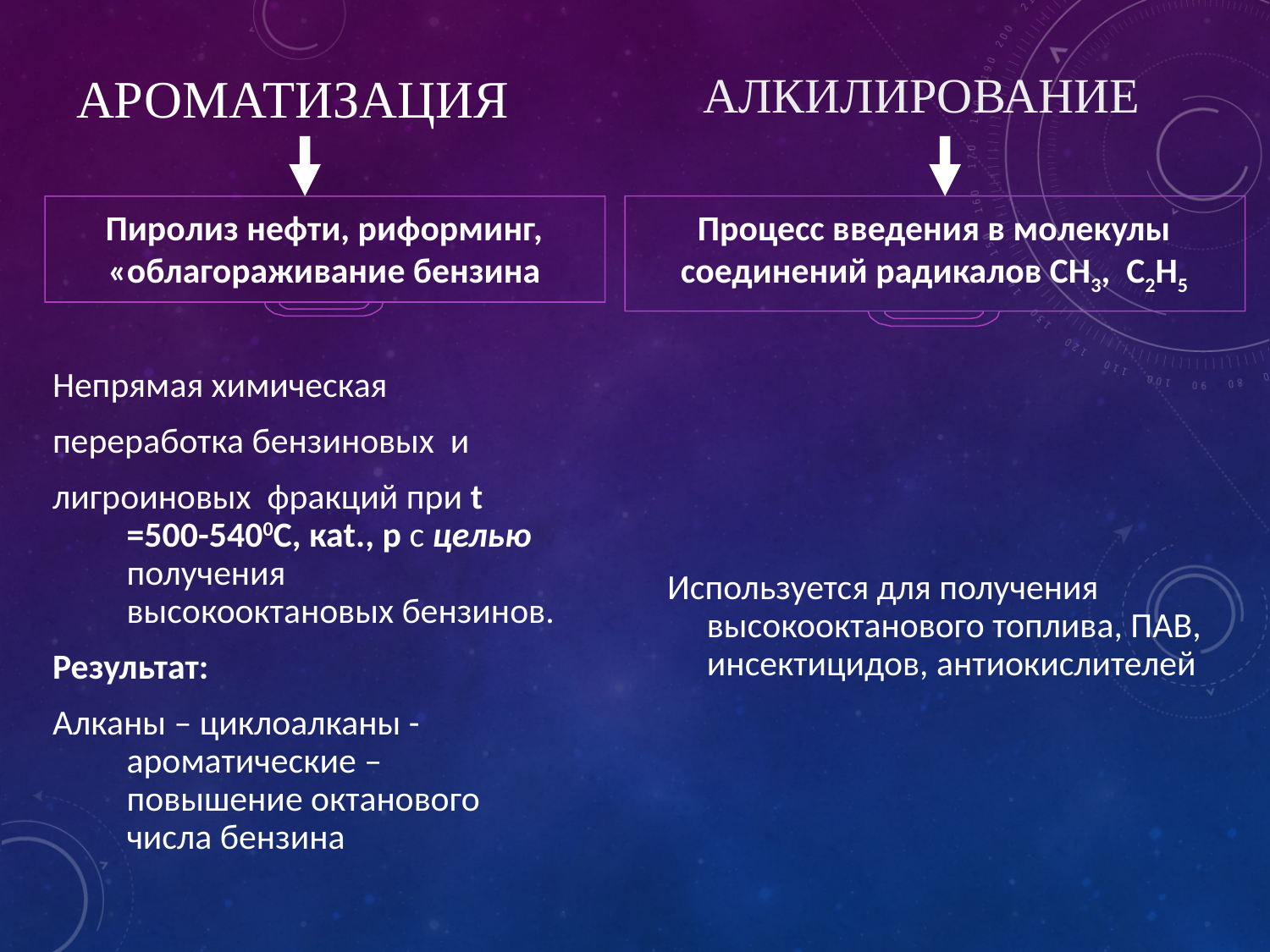

АЛКИЛИРОВАНИЕ
# Ароматизация

Пиролиз нефти, риформинг, «облагораживание бензина
Процесс введения в молекулы соединений радикалов CH3,  C2H5
Непрямая химическая
переработка бензиновых  и
лигроиновых  фракций при t =500-5400С, каt., p c целью получения высокооктановых бензинов.
Результат:
Алканы – циклоалканы - ароматические – повышение октанового числа бензина
Используется для получения высокооктанового топлива, ПАВ, инсектицидов, антиокислителей